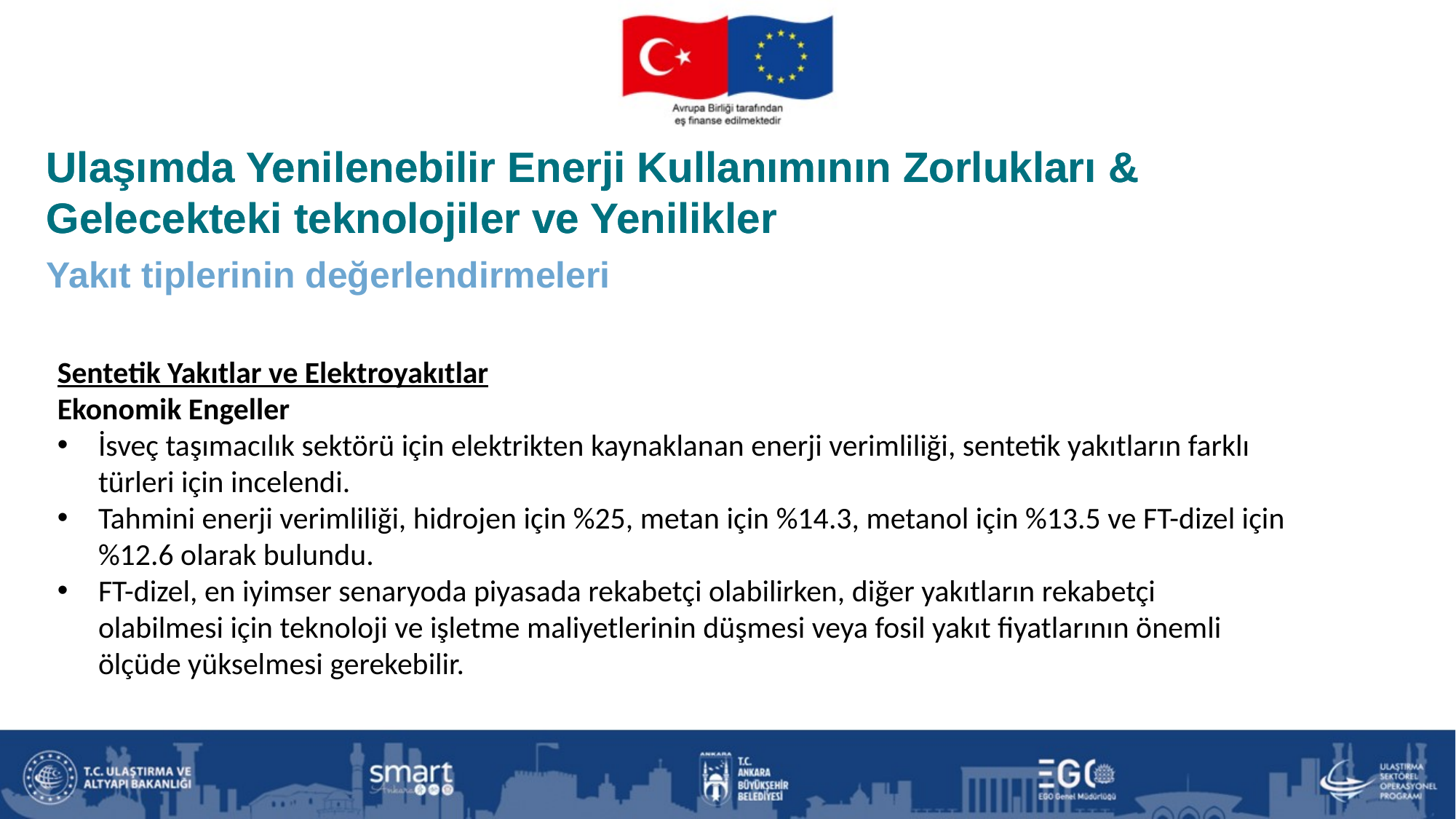

Ulaşımda Yenilenebilir Enerji Kullanımının Zorlukları & Gelecekteki teknolojiler ve Yenilikler
Yakıt tiplerinin değerlendirmeleri

Ulaşımda Yenilenebilir Enerji Kullanımının Zorlukları & Gelecekteki teknolojiler ve Yenilikler

Sentetik Yakıtlar ve Elektroyakıtlar
Ekonomik Engeller
İsveç taşımacılık sektörü için elektrikten kaynaklanan enerji verimliliği, sentetik yakıtların farklı türleri için incelendi.
Tahmini enerji verimliliği, hidrojen için %25, metan için %14.3, metanol için %13.5 ve FT-dizel için %12.6 olarak bulundu.
FT-dizel, en iyimser senaryoda piyasada rekabetçi olabilirken, diğer yakıtların rekabetçi olabilmesi için teknoloji ve işletme maliyetlerinin düşmesi veya fosil yakıt fiyatlarının önemli ölçüde yükselmesi gerekebilir.